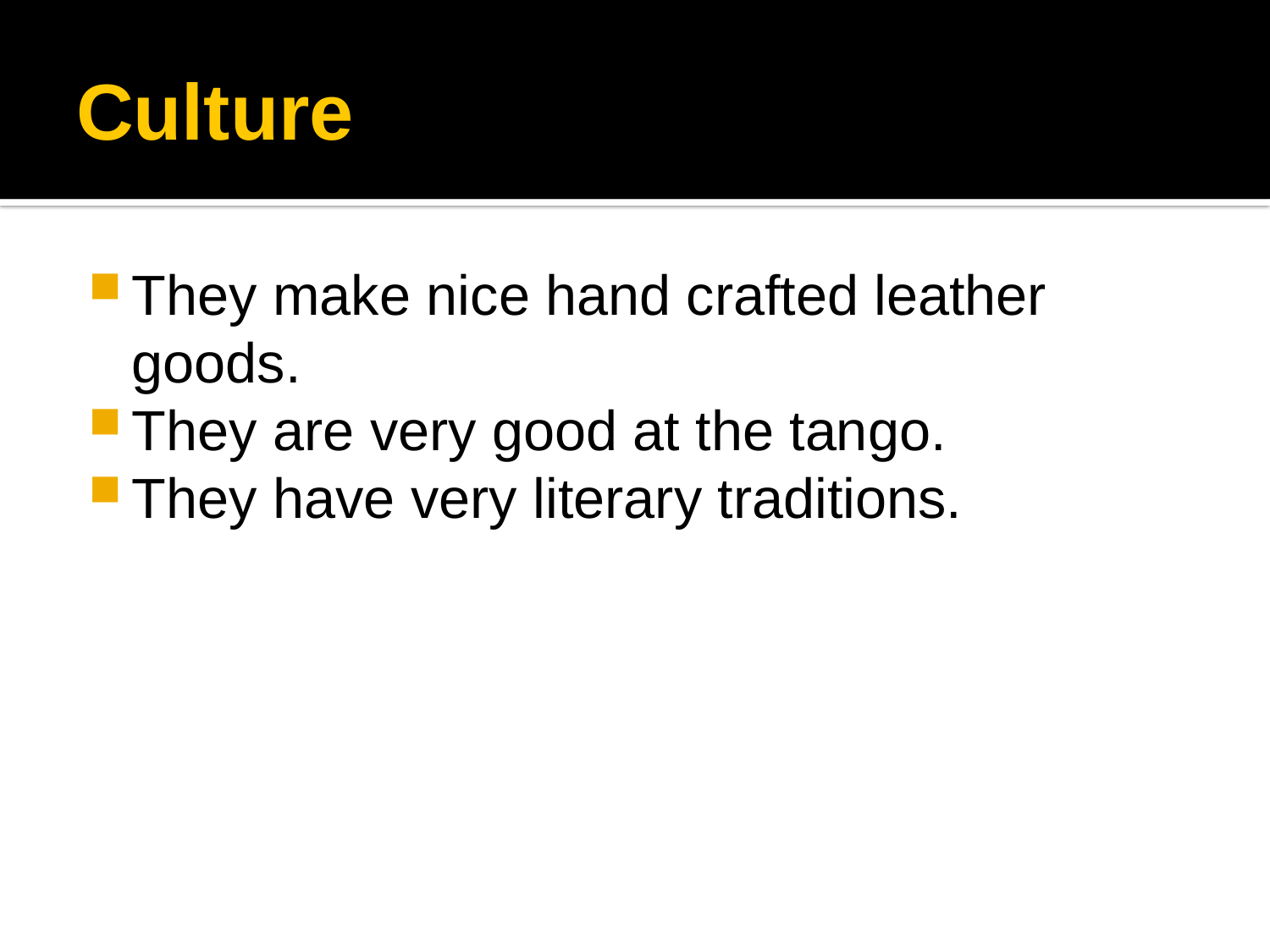

# Culture
They make nice hand crafted leather goods.
They are very good at the tango.
They have very literary traditions.